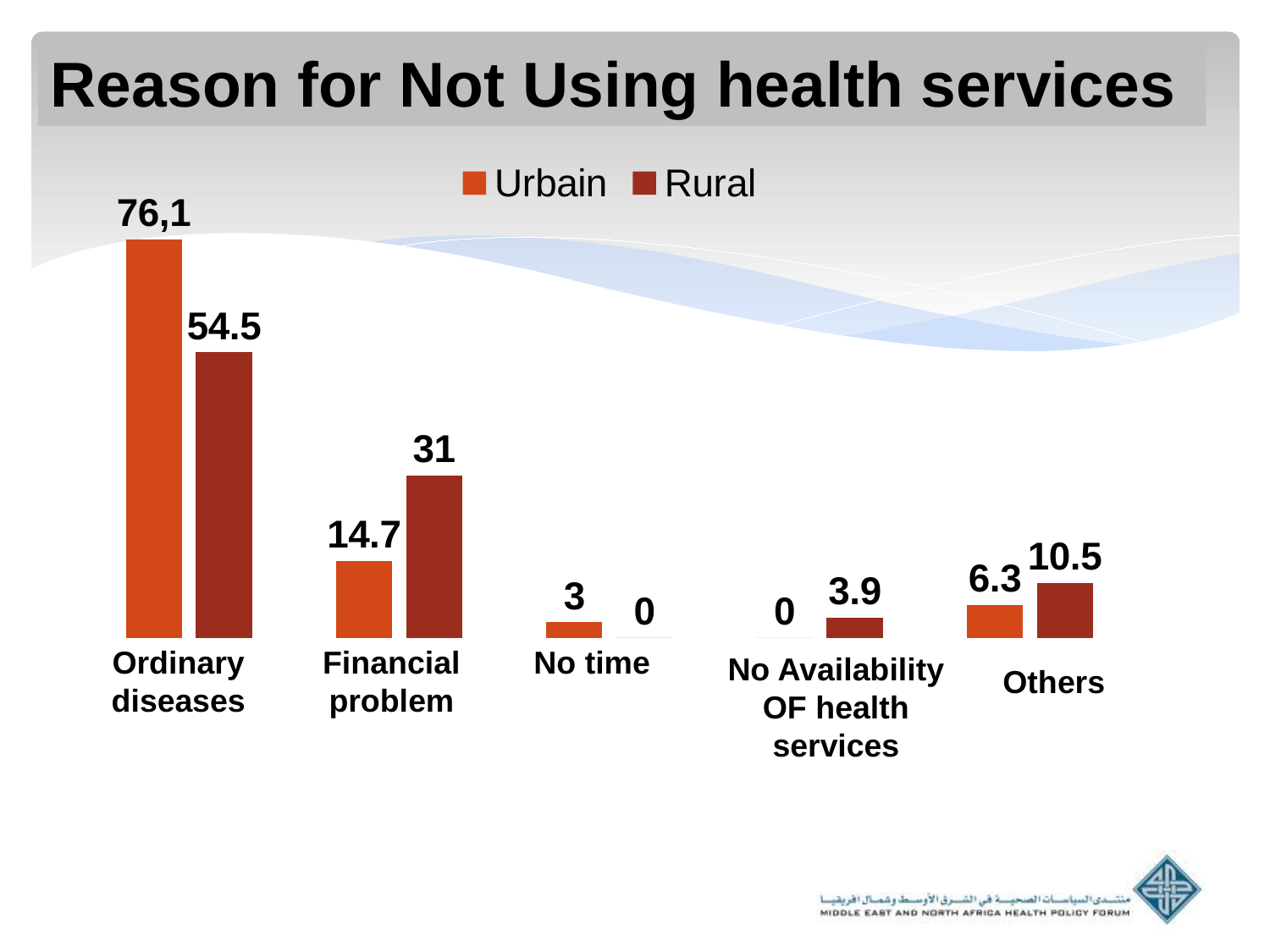

Reason for Not Using health services

### Chart

| Category | Urbain | Rural |
|---|---|---|
| maladie banale | 76.1 | 54.5 |
| problème financier | 14.7 | 31.0 |
| ne trouvant pas du temps | 3.0 | 0.0 |
| absence d'agent de santé | 0.0 | 3.9 |
| autres | 6.3 | 10.5 |
Financial problem
Ordinary diseases
No time
No Availability OF health services
Others